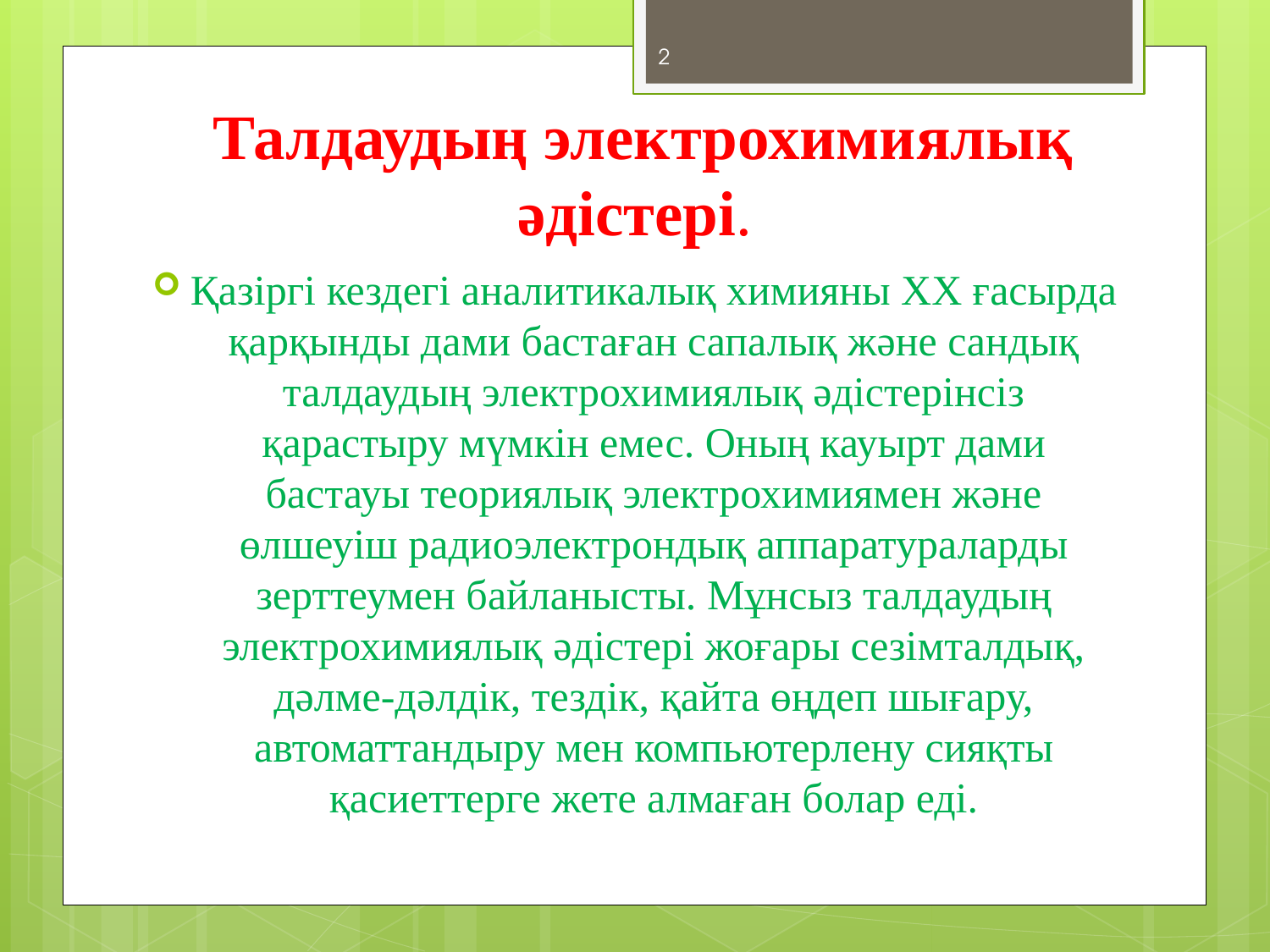

2
# Талдаудың электрохимиялық әдістері.
Қазіргі кездегі аналитикалық химияны XX ғасырда қарқынды дами бастаған сапалық және сандық талдаудың электрохимиялық әдістерінсіз қарастыру мүмкін емес. Оның кауырт дами бастауы теориялық электрохимиямен және өлшеуіш радиоэлектрондық аппаратураларды зерттеумен байланысты. Мұнсыз талдаудың электрохимиялық әдістері жоғары сезімталдық, дәлме-дәлдік, тездік, қайта өңдеп шығару, автоматтандыру мен компьютерлену сияқты қасиеттерге жете алмаған болар еді.